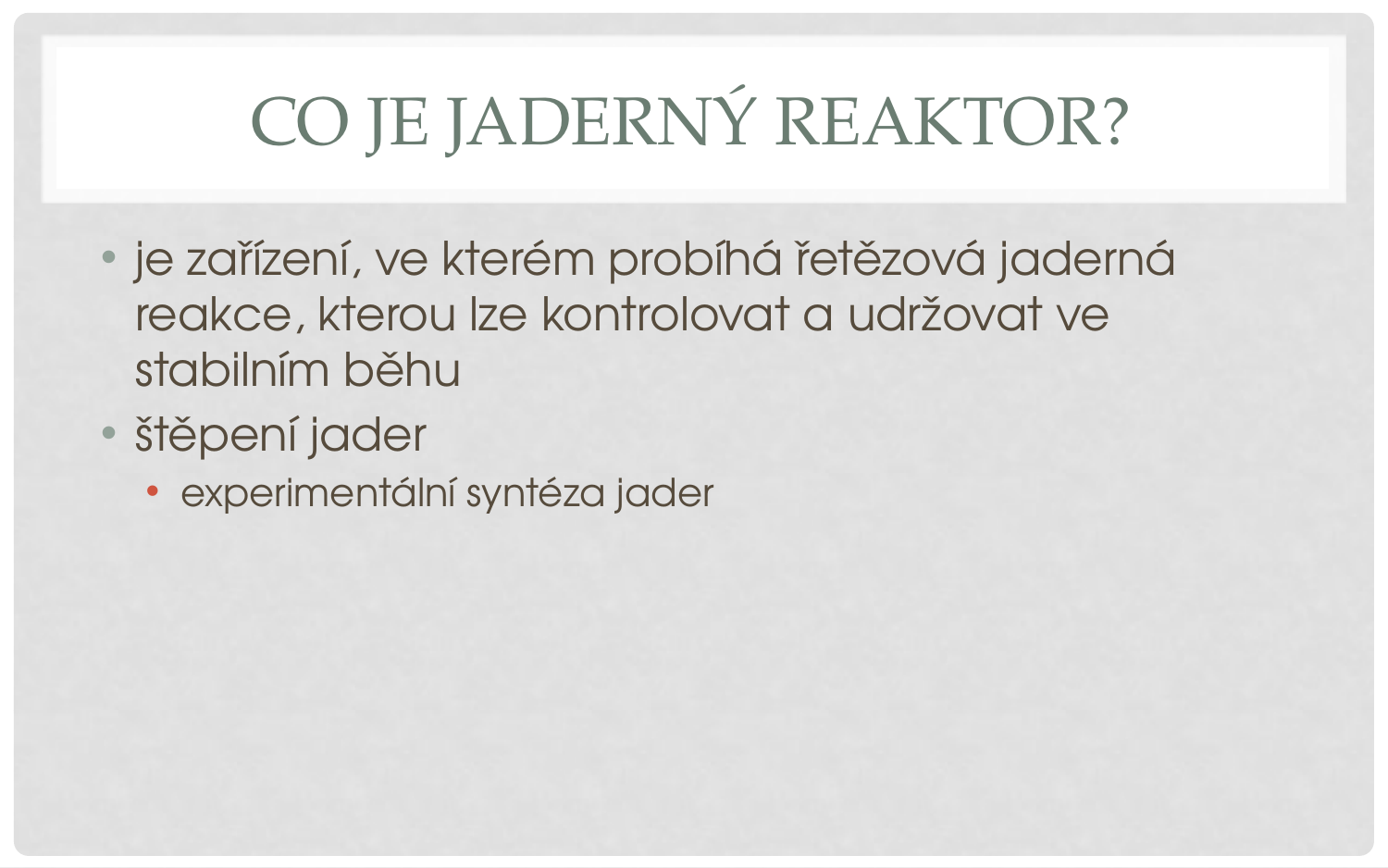

# CO JE JADERNÝ REAKTOR?
je zařízení, ve kterém probíhá řetězová jaderná reakce, kterou lze kontrolovat a udržovat ve stabilním běhu
štěpení jader
experimentální syntéza jader